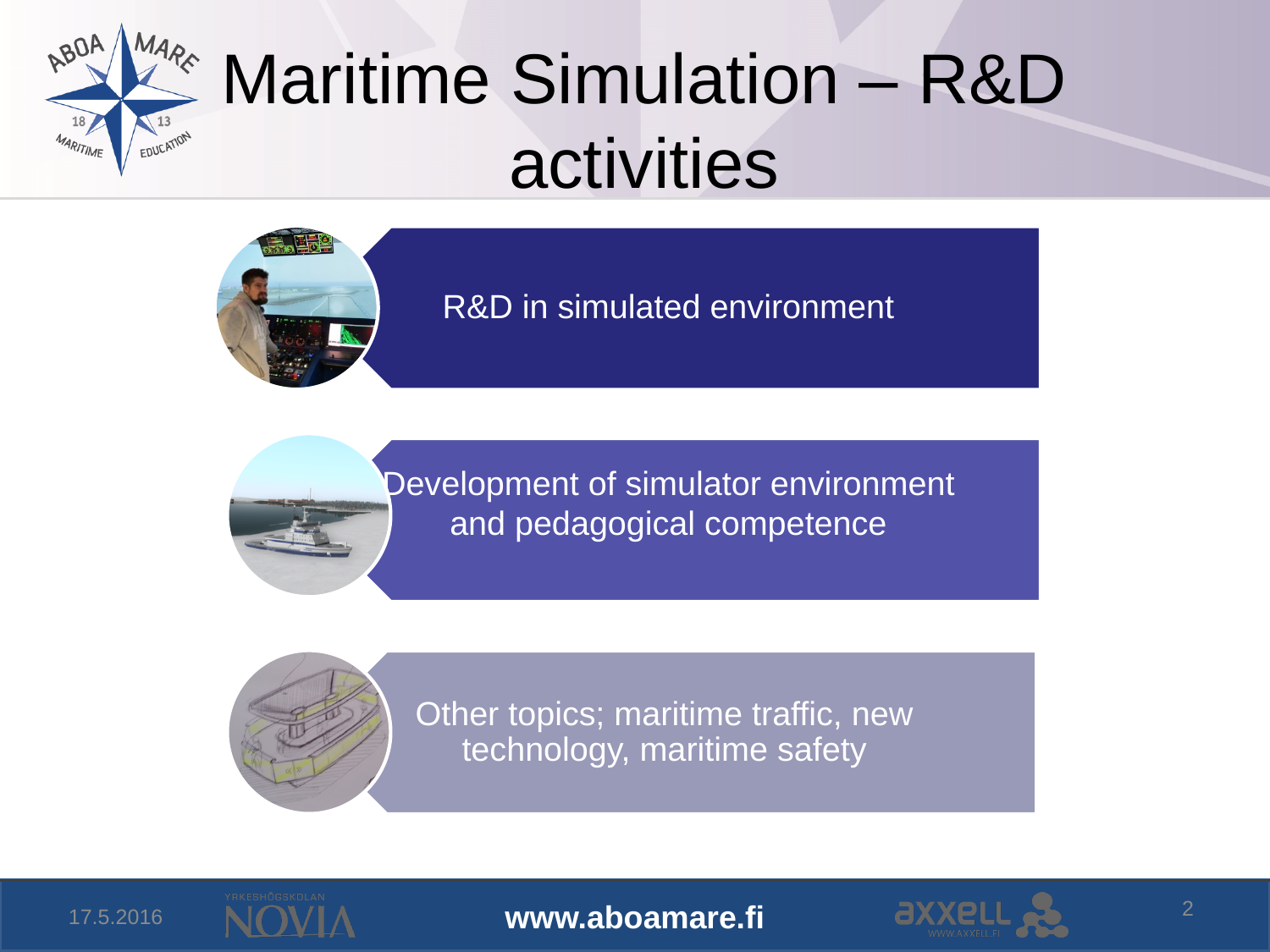

# Maritime Simulation – R&D activities
R&D in simulated environment
Development of simulator environment and pedagogical competence

Other topics; maritime traffic, new technology, maritime safety